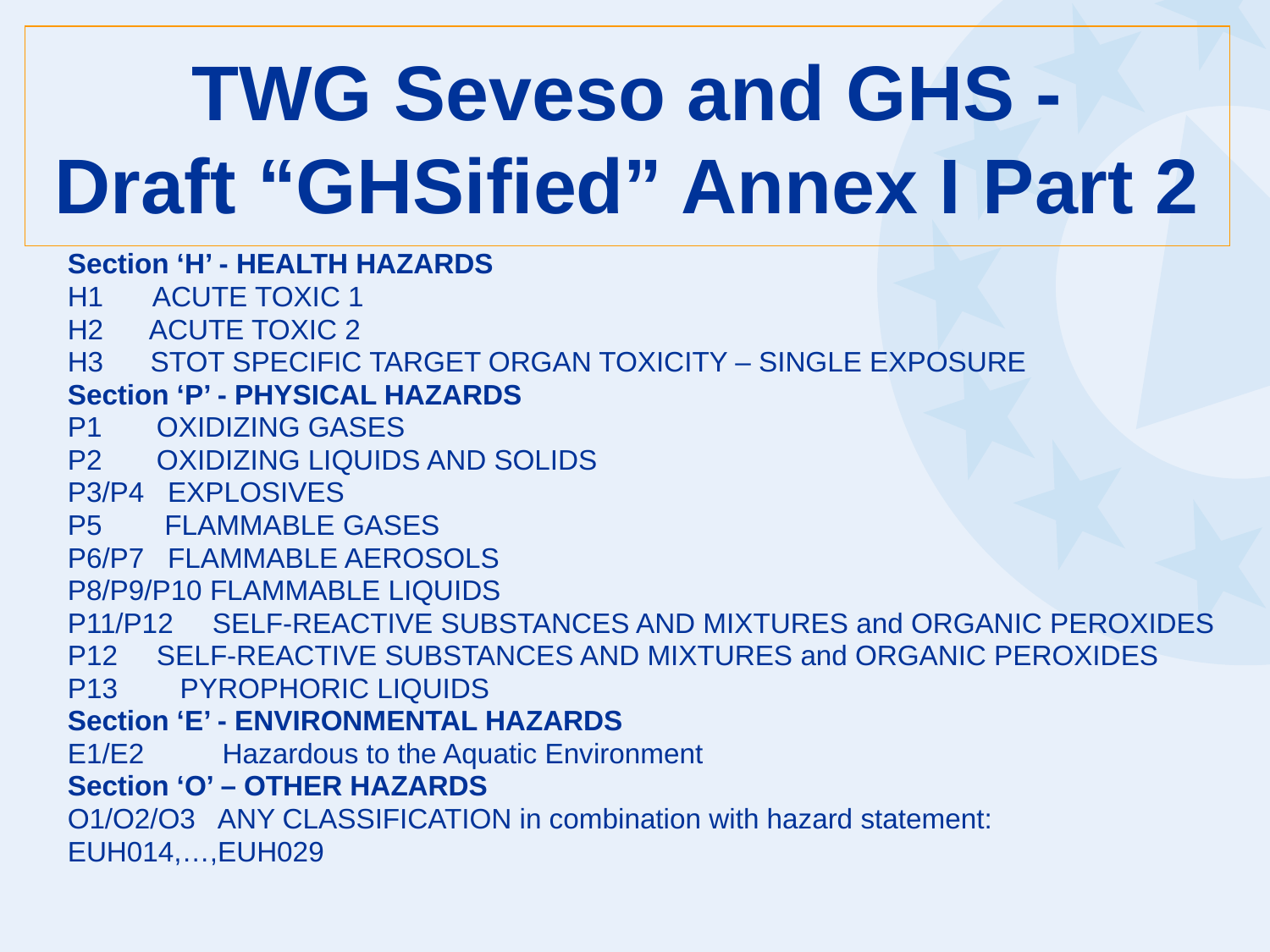

# TWG Seveso and GHS - Draft “GHSified” Annex I Part 2
Section ‘H’ - HEALTH HAZARDS
H1	ACUTE TOXIC 1
H2      ACUTE TOXIC 2
H3      STOT SPECIFIC TARGET ORGAN TOXICITY – SINGLE EXPOSURE
Section ‘P’ - PHYSICAL HAZARDS
P1       OXIDIZING GASES
P2       OXIDIZING LIQUIDS AND SOLIDS
P3/P4   EXPLOSIVES
P5        FLAMMABLE GASES
P6/P7   FLAMMABLE AEROSOLS
P8/P9/P10 FLAMMABLE LIQUIDS
P11/P12     SELF-REACTIVE SUBSTANCES AND MIXTURES and ORGANIC PEROXIDES
P12     SELF-REACTIVE SUBSTANCES AND MIXTURES and ORGANIC PEROXIDES
P13        PYROPHORIC LIQUIDS
Section ‘E’ - ENVIRONMENTAL HAZARDS
E1/E2          Hazardous to the Aquatic Environment
Section ‘O’ – OTHER HAZARDS
O1/O2/O3   ANY CLASSIFICATION in combination with hazard statement:
EUH014,…,EUH029